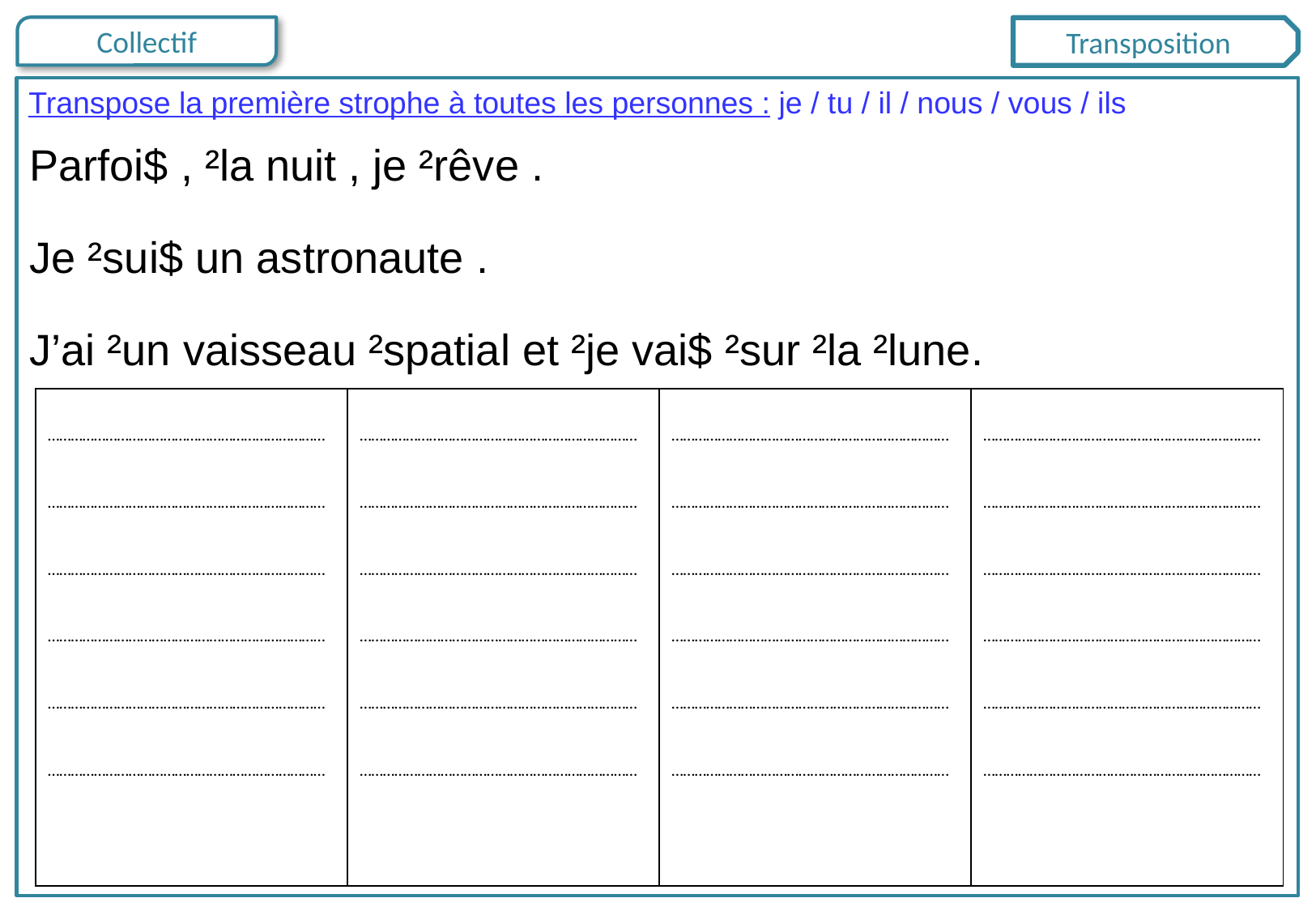

Transposition
Transpose la première strophe à toutes les personnes : je / tu / il / nous / vous / ils
Parfoi$ , ²la nuit , je ²rêve .
Je ²sui$ un astronaute .
J’ai ²un vaisseau ²spatial et ²je vai$ ²sur ²la ²lune.
| ……………………………………………………………… ……………………………………………………………… ……………………………………………………………… ……………………………………………………………… ……………………………………………………………… ……………………………………………………………… | ……………………………………………………………… ……………………………………………………………… ……………………………………………………………… ……………………………………………………………… ……………………………………………………………… ……………………………………………………………… | ……………………………………………………………… ……………………………………………………………… ……………………………………………………………… ……………………………………………………………… ……………………………………………………………… ……………………………………………………………… | ……………………………………………………………… ……………………………………………………………… ……………………………………………………………… ……………………………………………………………… ……………………………………………………………… ……………………………………………………………… |
| --- | --- | --- | --- |